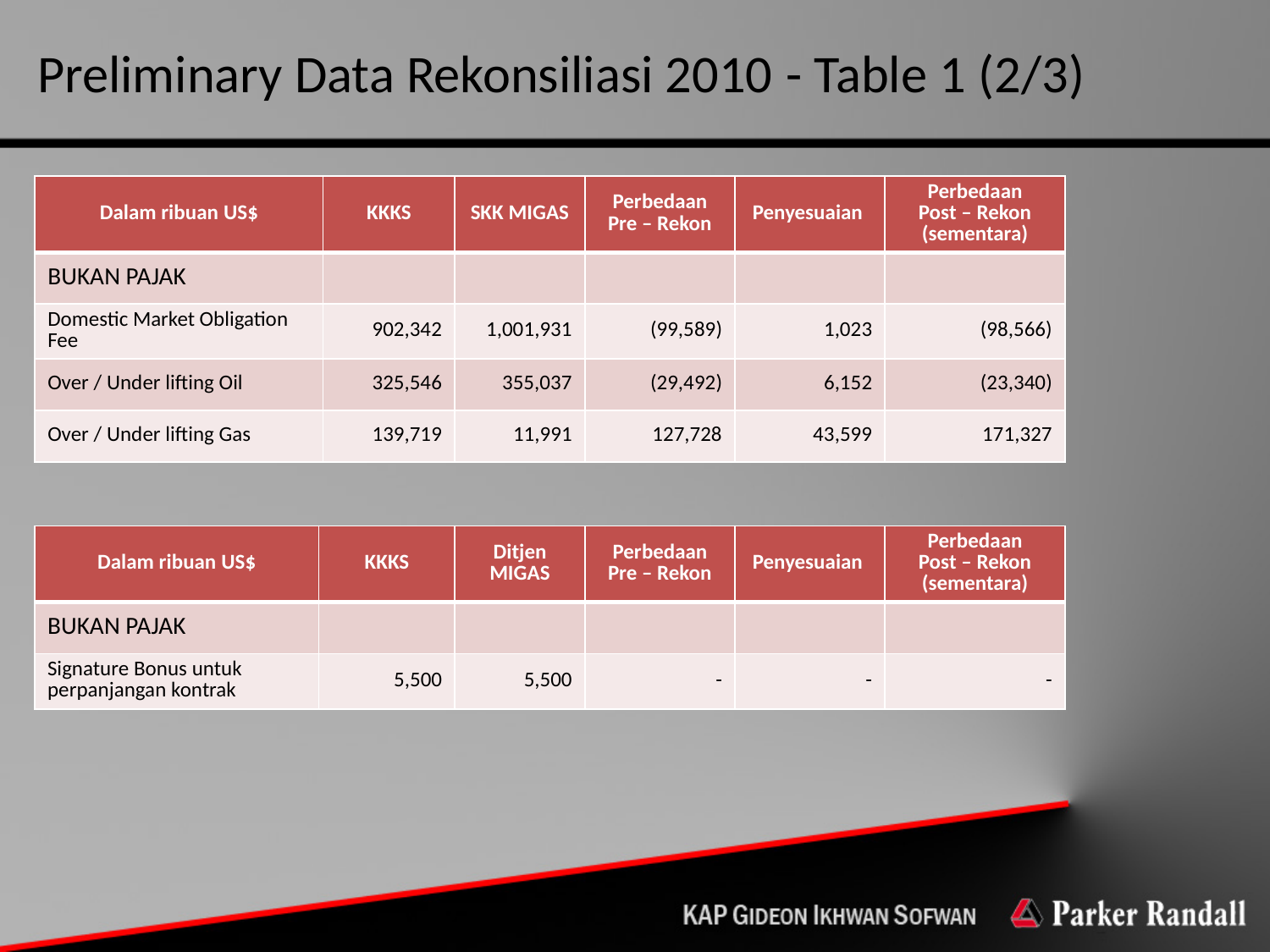

Preliminary Data Rekonsiliasi 2010 - Table 1 (2/3)
| Dalam ribuan US$ | KKKS | SKK MIGAS | Perbedaan Pre – Rekon | Penyesuaian | Perbedaan Post – Rekon (sementara) |
| --- | --- | --- | --- | --- | --- |
| BUKAN PAJAK |  |  |  |  |  |
| Domestic Market Obligation Fee | 902,342 | 1,001,931 | (99,589) | 1,023 | (98,566) |
| Over / Under lifting Oil | 325,546 | 355,037 | (29,492) | 6,152 | (23,340) |
| Over / Under lifting Gas | 139,719 | 11,991 | 127,728 | 43,599 | 171,327 |
| Dalam ribuan US$ | KKKS | Ditjen MIGAS | Perbedaan Pre – Rekon | Penyesuaian | Perbedaan Post – Rekon (sementara) |
| --- | --- | --- | --- | --- | --- |
| BUKAN PAJAK |  |  |  |  |  |
| Signature Bonus untuk perpanjangan kontrak | 5,500 | 5,500 | - | - | - |